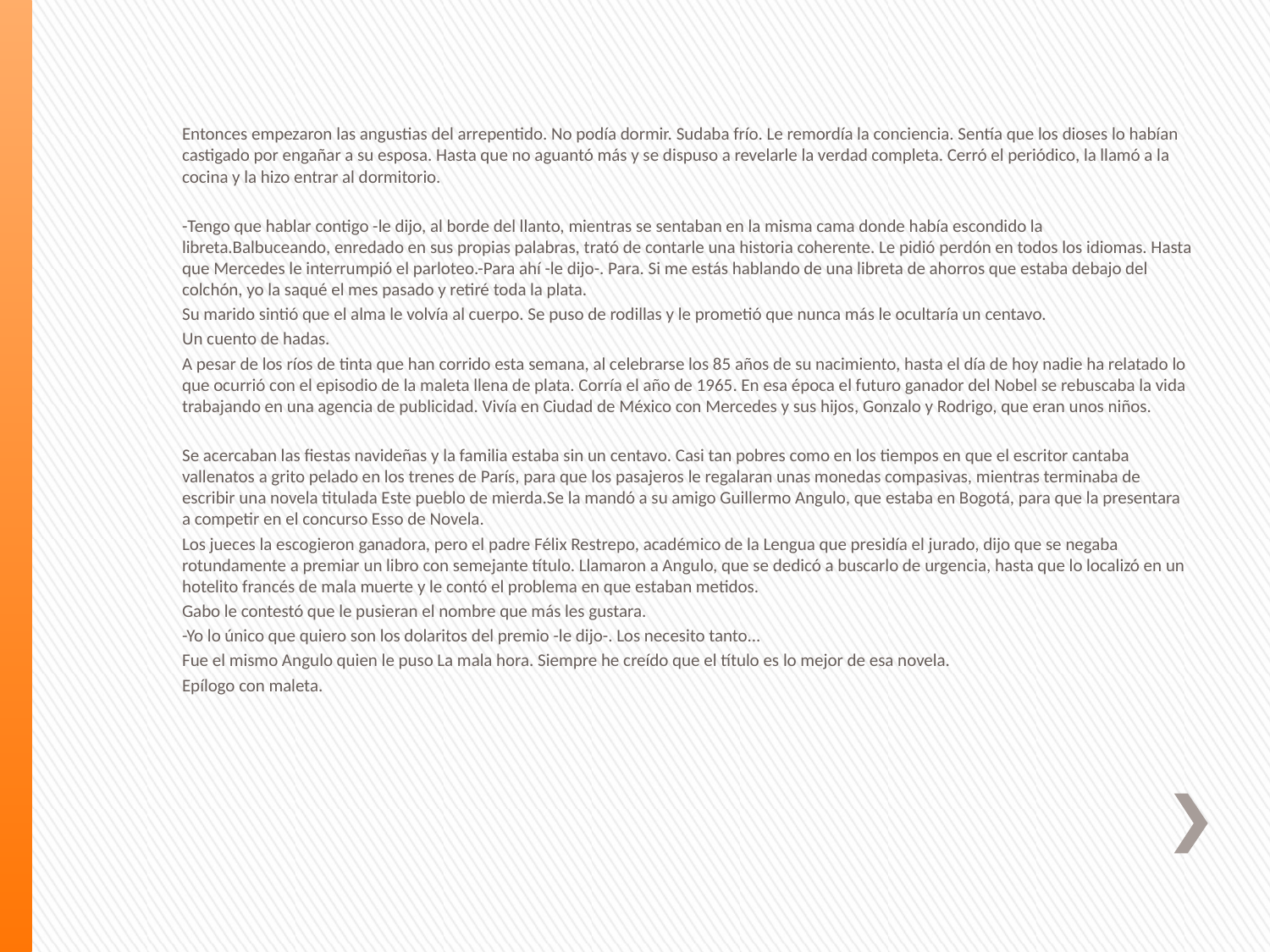

Entonces empezaron las angustias del arrepentido. No podía dormir. Sudaba frío. Le remordía la conciencia. Sentía que los dioses lo habían castigado por engañar a su esposa. Hasta que no aguantó más y se dispuso a revelarle la verdad completa. Cerró el periódico, la llamó a la cocina y la hizo entrar al dormitorio.

-Tengo que hablar contigo -le dijo, al borde del llanto, mientras se sentaban en la misma cama donde había escondido la libreta.Balbuceando, enredado en sus propias palabras, trató de contarle una historia coherente. Le pidió perdón en todos los idiomas. Hasta que Mercedes le interrumpió el parloteo.-Para ahí -le dijo-. Para. Si me estás hablando de una libreta de ahorros que estaba debajo del colchón, yo la saqué el mes pasado y retiré toda la plata.
Su marido sintió que el alma le volvía al cuerpo. Se puso de rodillas y le prometió que nunca más le ocultaría un centavo.
Un cuento de hadas.
A pesar de los ríos de tinta que han corrido esta semana, al celebrarse los 85 años de su nacimiento, hasta el día de hoy nadie ha relatado lo que ocurrió con el episodio de la maleta llena de plata. Corría el año de 1965. En esa época el futuro ganador del Nobel se rebuscaba la vida trabajando en una agencia de publicidad. Vivía en Ciudad de México con Mercedes y sus hijos, Gonzalo y Rodrigo, que eran unos niños.

Se acercaban las fiestas navideñas y la familia estaba sin un centavo. Casi tan pobres como en los tiempos en que el escritor cantaba vallenatos a grito pelado en los trenes de París, para que los pasajeros le regalaran unas monedas compasivas, mientras terminaba de escribir una novela titulada Este pueblo de mierda.Se la mandó a su amigo Guillermo Angulo, que estaba en Bogotá, para que la presentara a competir en el concurso Esso de Novela.
Los jueces la escogieron ganadora, pero el padre Félix Restrepo, académico de la Lengua que presidía el jurado, dijo que se negaba rotundamente a premiar un libro con semejante título. Llamaron a Angulo, que se dedicó a buscarlo de urgencia, hasta que lo localizó en un hotelito francés de mala muerte y le contó el problema en que estaban metidos.
Gabo le contestó que le pusieran el nombre que más les gustara.
-Yo lo único que quiero son los dolaritos del premio -le dijo-. Los necesito tanto...
Fue el mismo Angulo quien le puso La mala hora. Siempre he creído que el título es lo mejor de esa novela.
Epílogo con maleta.

#